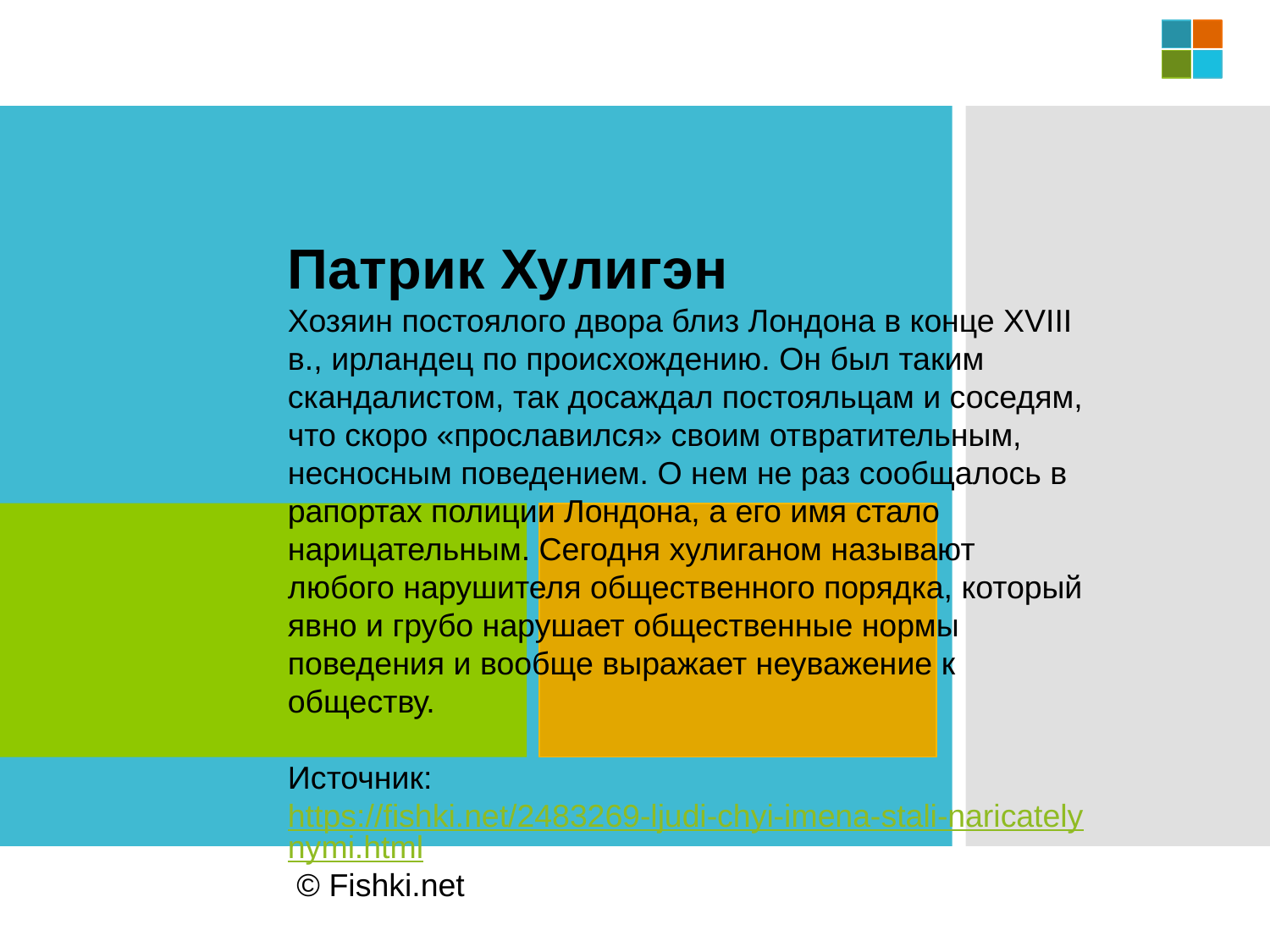

Патрик Хулигэн
Хозяин постоялого двора близ Лондона в конце XVIII в., ирландец по происхождению. Он был таким скандалистом, так досаждал постояльцам и соседям, что скоро «прославился» своим отвратительным, несносным поведением. О нем не раз сообщалось в рапортах полиции Лондона, а его имя стало нарицательным. Сегодня хулиганом называют любого нарушителя общественного порядка, который явно и грубо нарушает общественные нормы поведения и вообще выражает неуважение к обществу. 
Источник: https://fishki.net/2483269-ljudi-chyi-imena-stali-naricatelynymi.html © Fishki.net